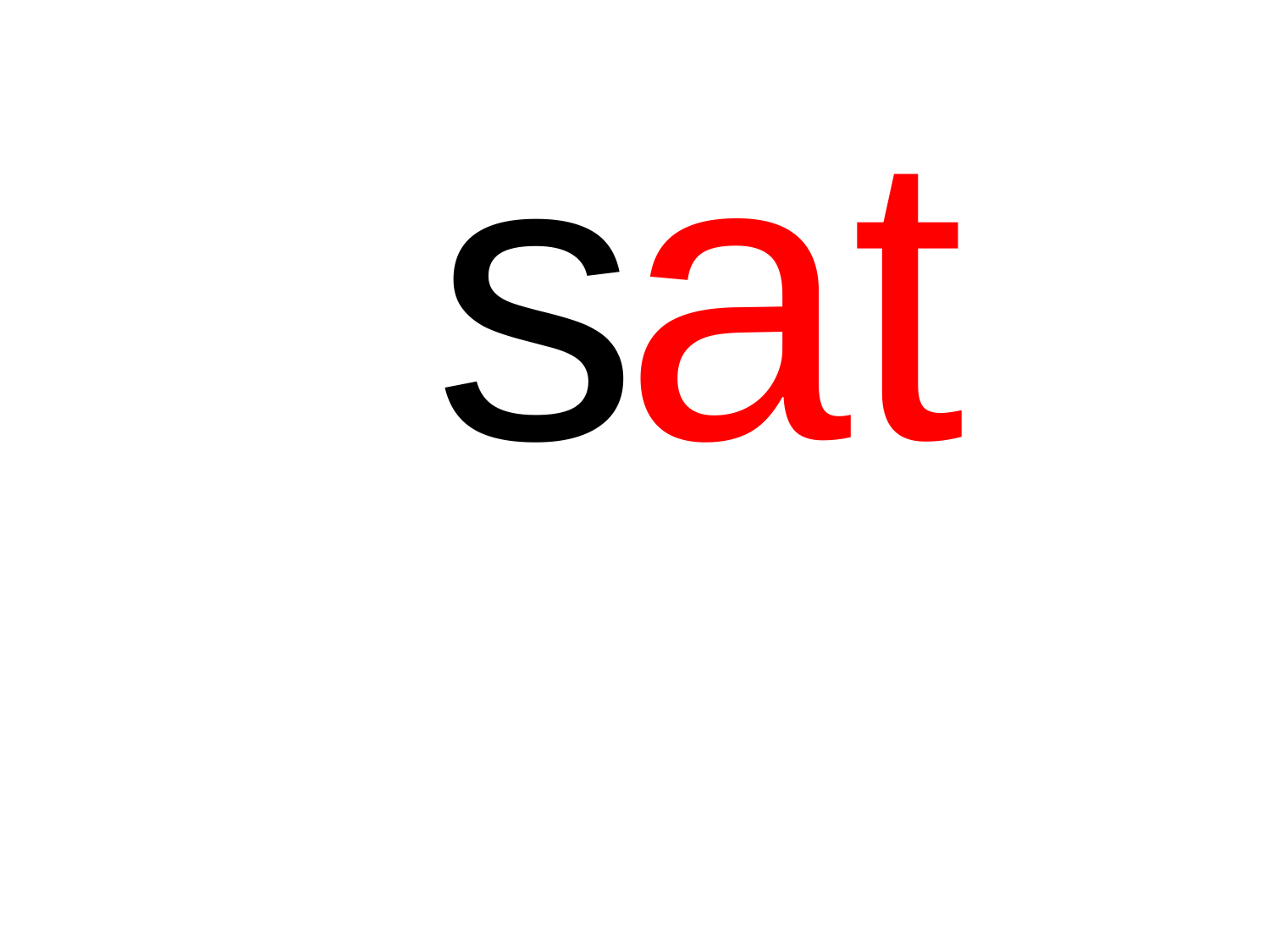

| s |
| --- |
| at |
| --- |